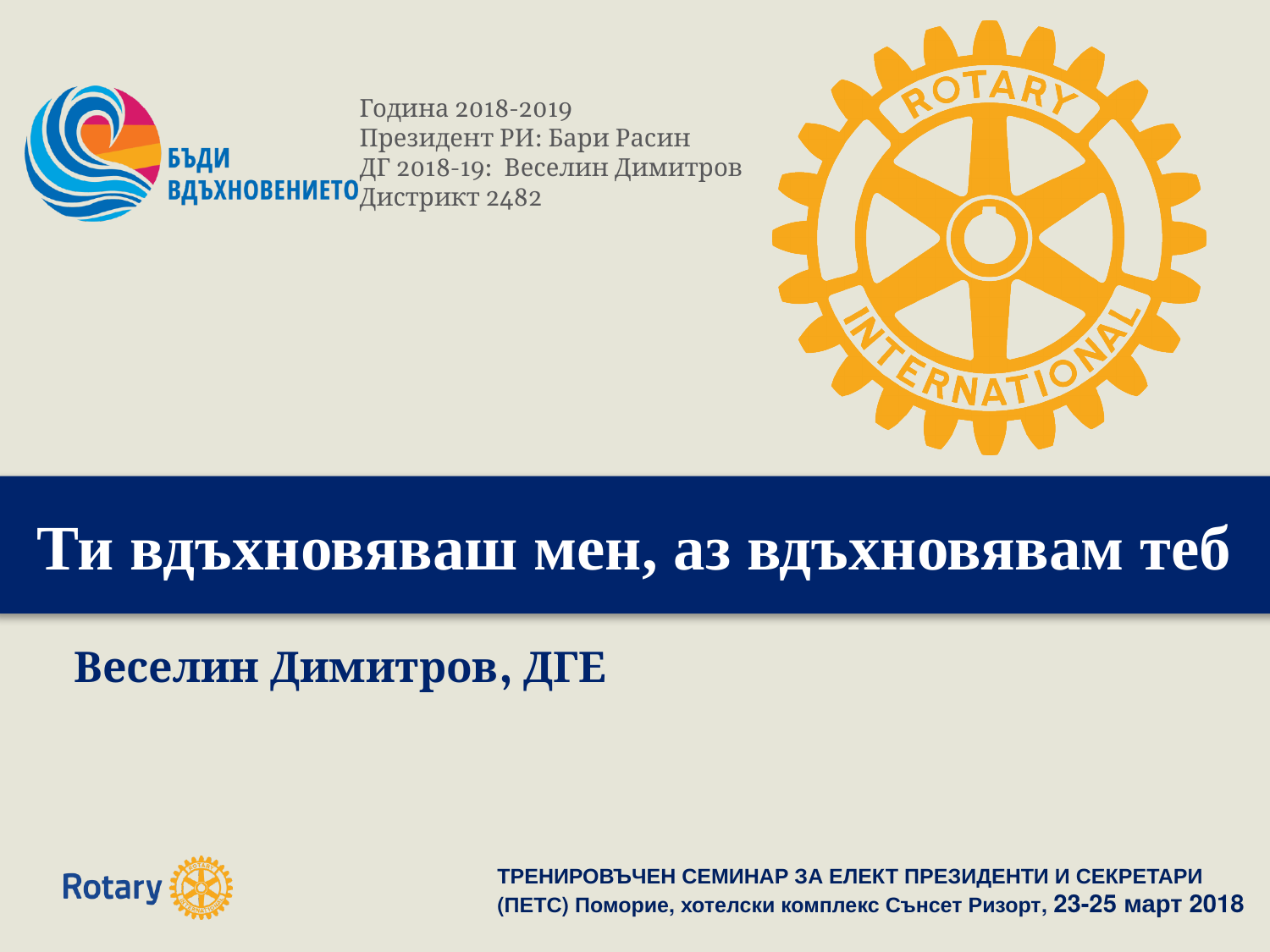

# Ти вдъхновяваш мен, аз вдъхновявам теб
Веселин Димитров, ДГЕ